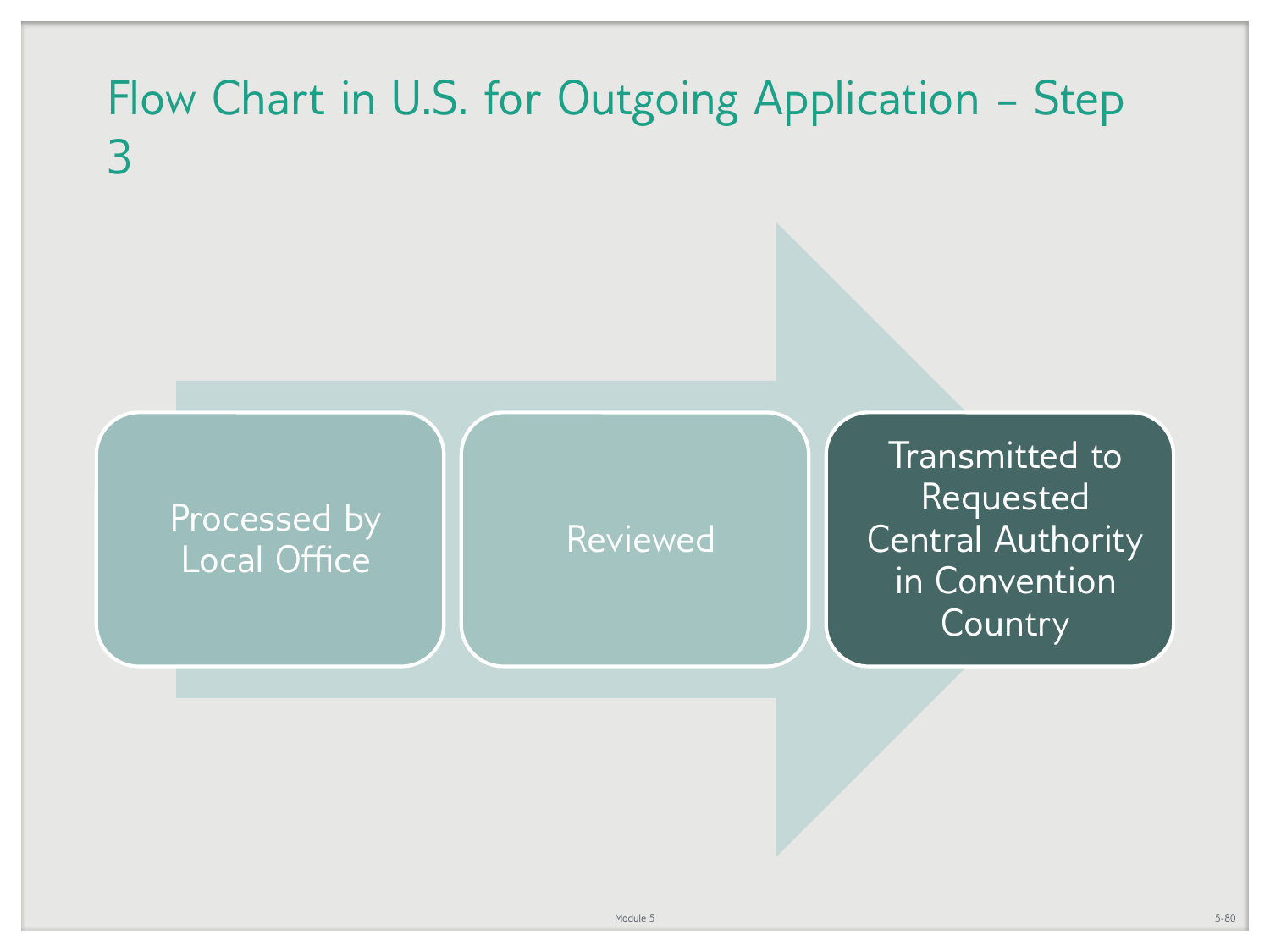

# Flow Chart in U.S. for Outgoing Application – Step 3
Processed by Local Office
Reviewed
Transmitted to Requested Central Authority in Convention Country
Module 5
5-80